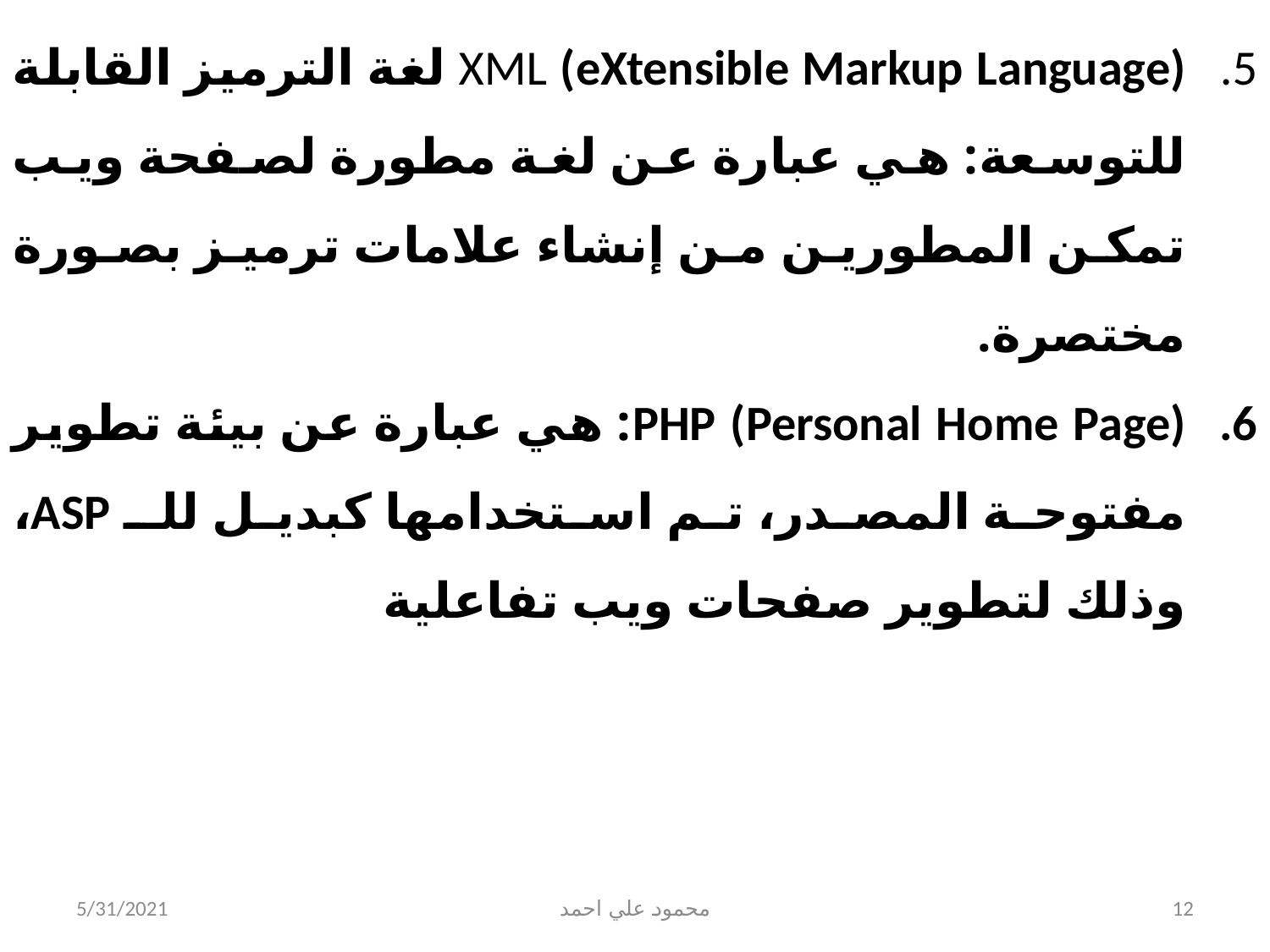

XML (eXtensible Markup Language) لغة الترميز القابلة للتوسعة: هي عبارة عن لغة مطورة لصفحة ويب تمكن المطورين من إنشاء علامات ترميز بصورة مختصرة.
PHP (Personal Home Page): هي عبارة عن بيئة تطوير مفتوحة المصدر، تم استخدامها كبديل للـ ASP، وذلك لتطوير صفحات ويب تفاعلية
5/31/2021
محمود علي احمد
12